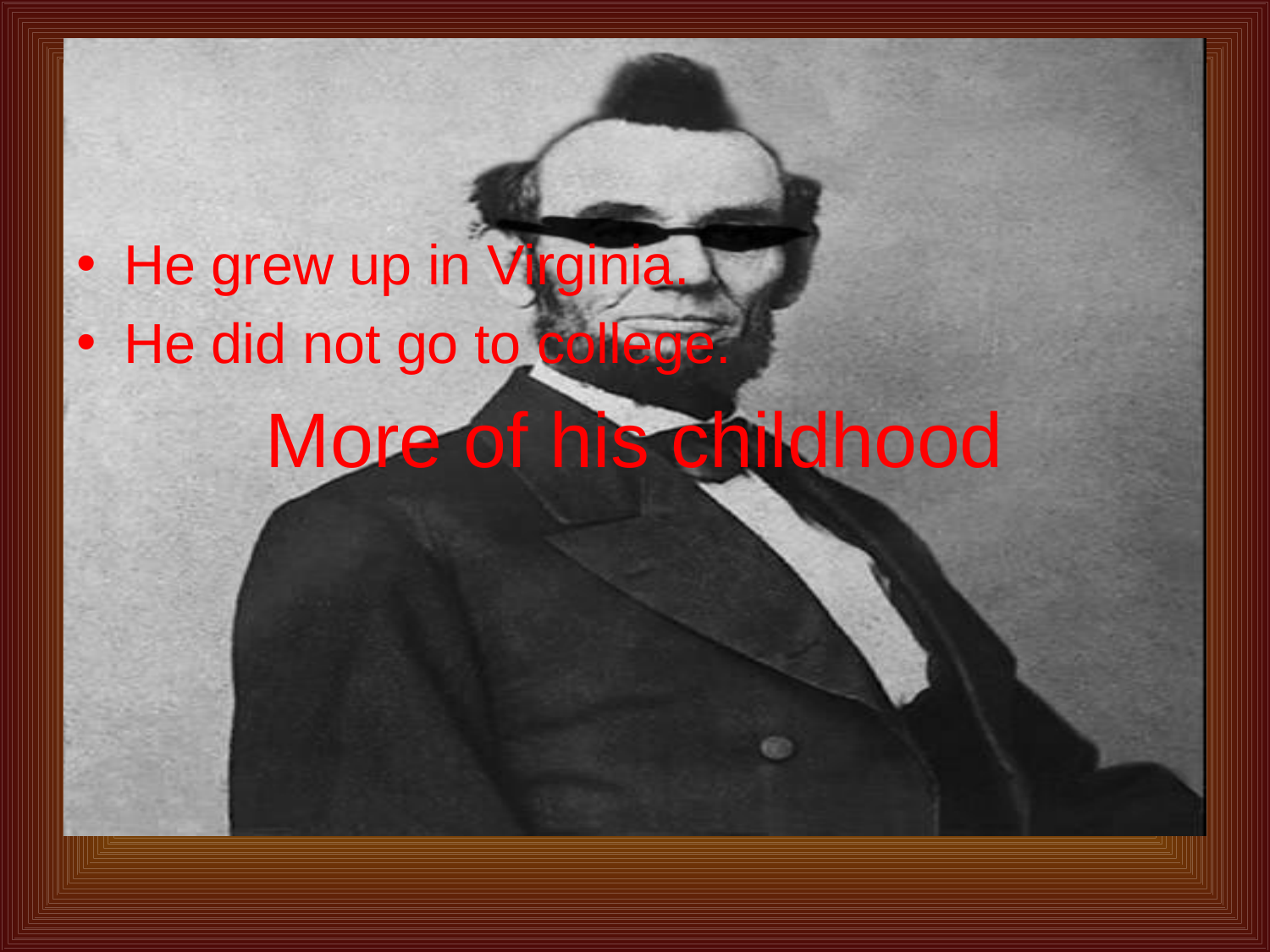

# More of his childhood
He grew up in Virginia.
He did not go to college.